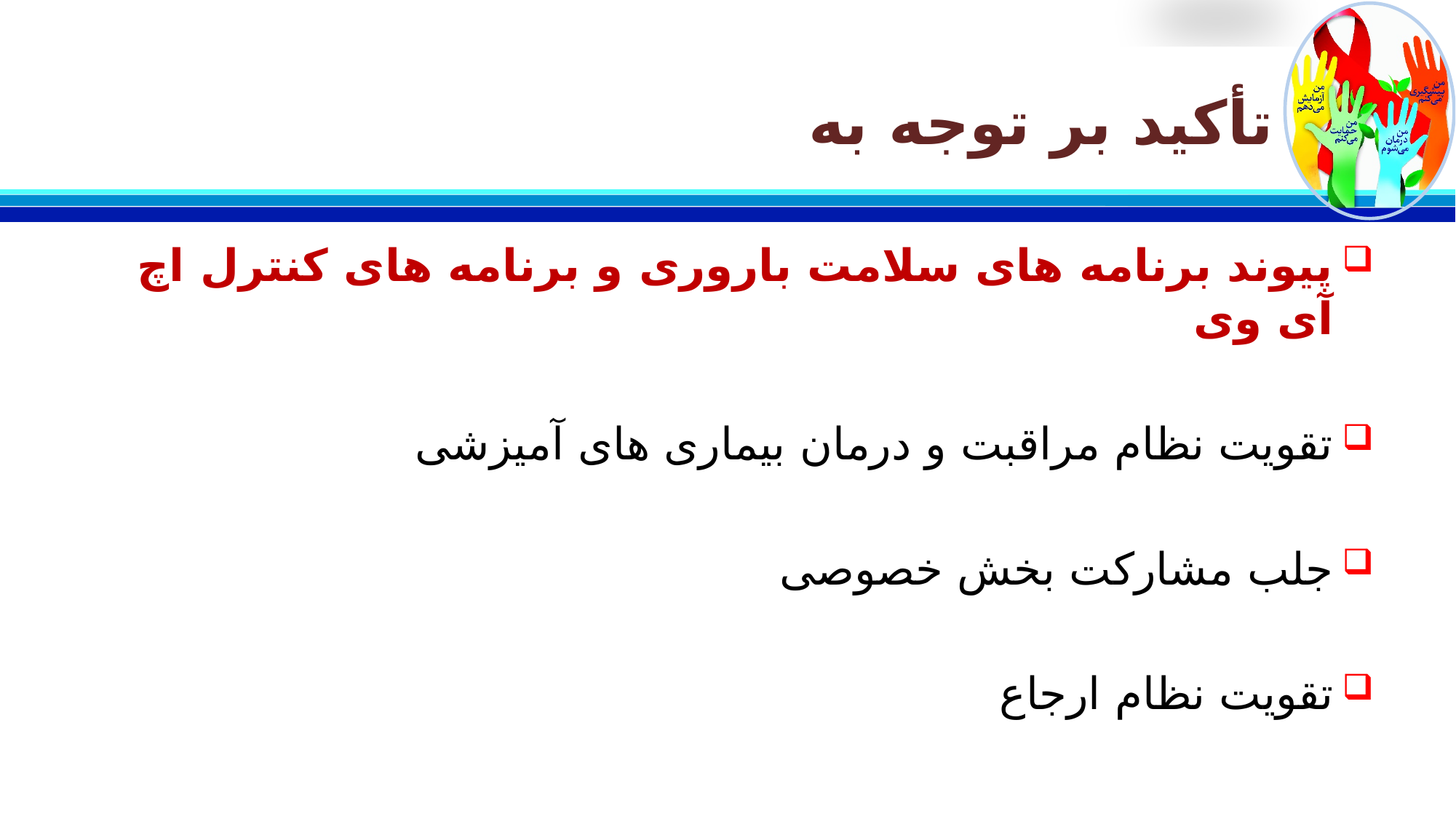

# تأکید بر توجه به

پیوند برنامه های سلامت باروری و برنامه های کنترل اچ آی وی

تقویت نظام مراقبت و درمان بیماری های آمیزشی

جلب مشارکت بخش خصوصی

تقویت نظام ارجاع